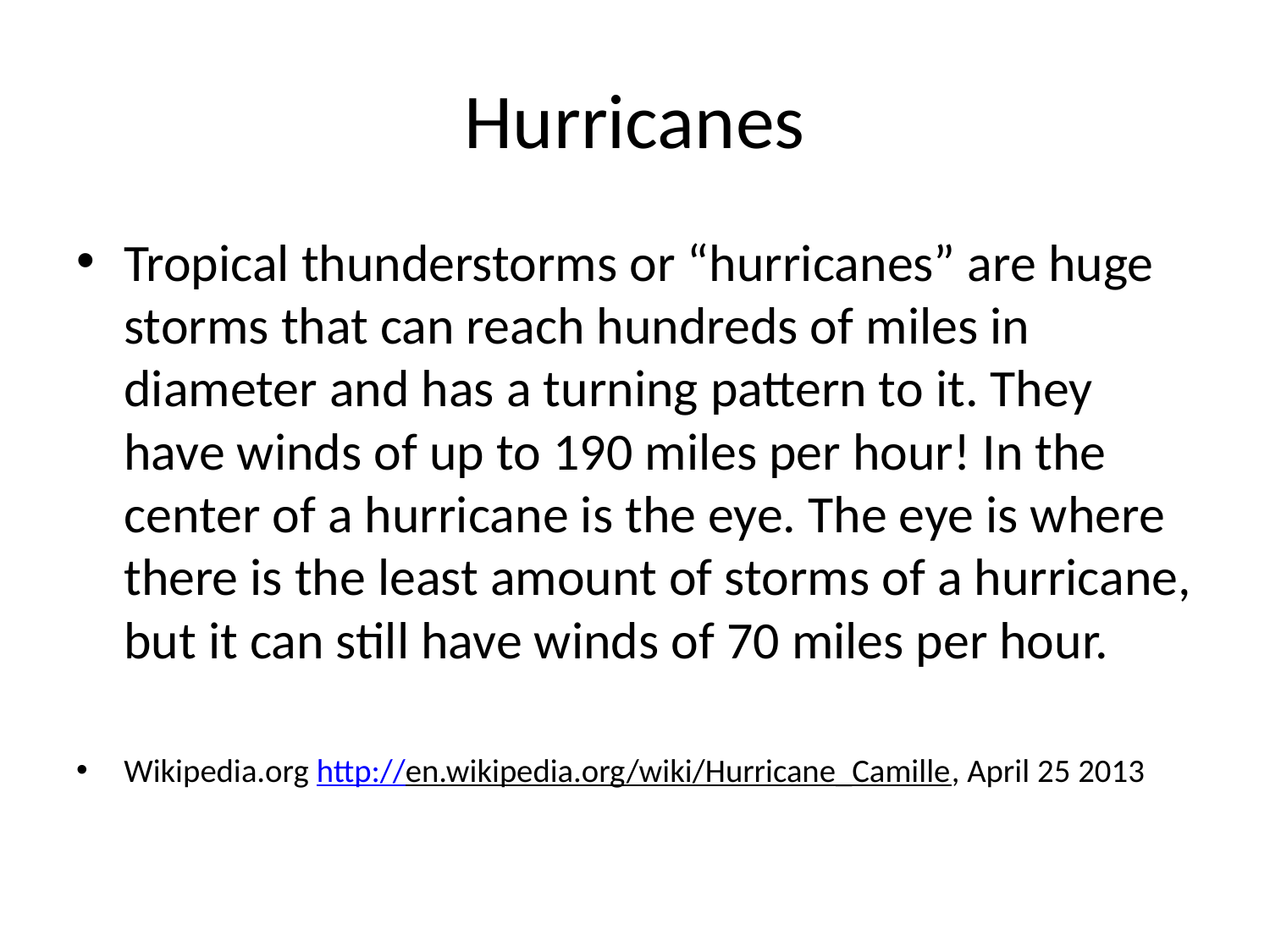

# Hurricanes
Tropical thunderstorms or “hurricanes” are huge storms that can reach hundreds of miles in diameter and has a turning pattern to it. They have winds of up to 190 miles per hour! In the center of a hurricane is the eye. The eye is where there is the least amount of storms of a hurricane, but it can still have winds of 70 miles per hour.

Wikipedia.org http://en.wikipedia.org/wiki/Hurricane_Camille, April 25 2013